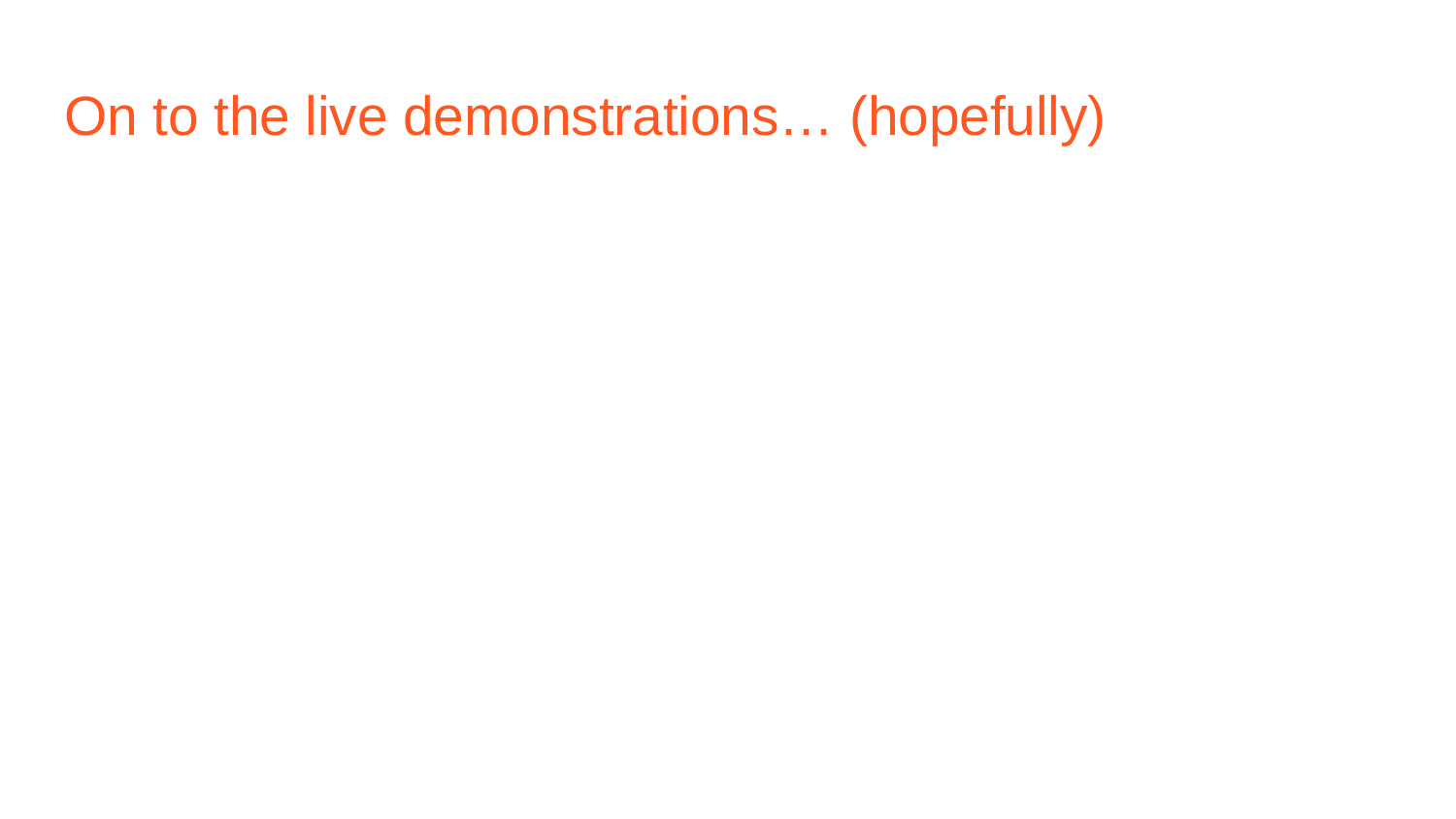

# On to the live demonstrations… (hopefully)